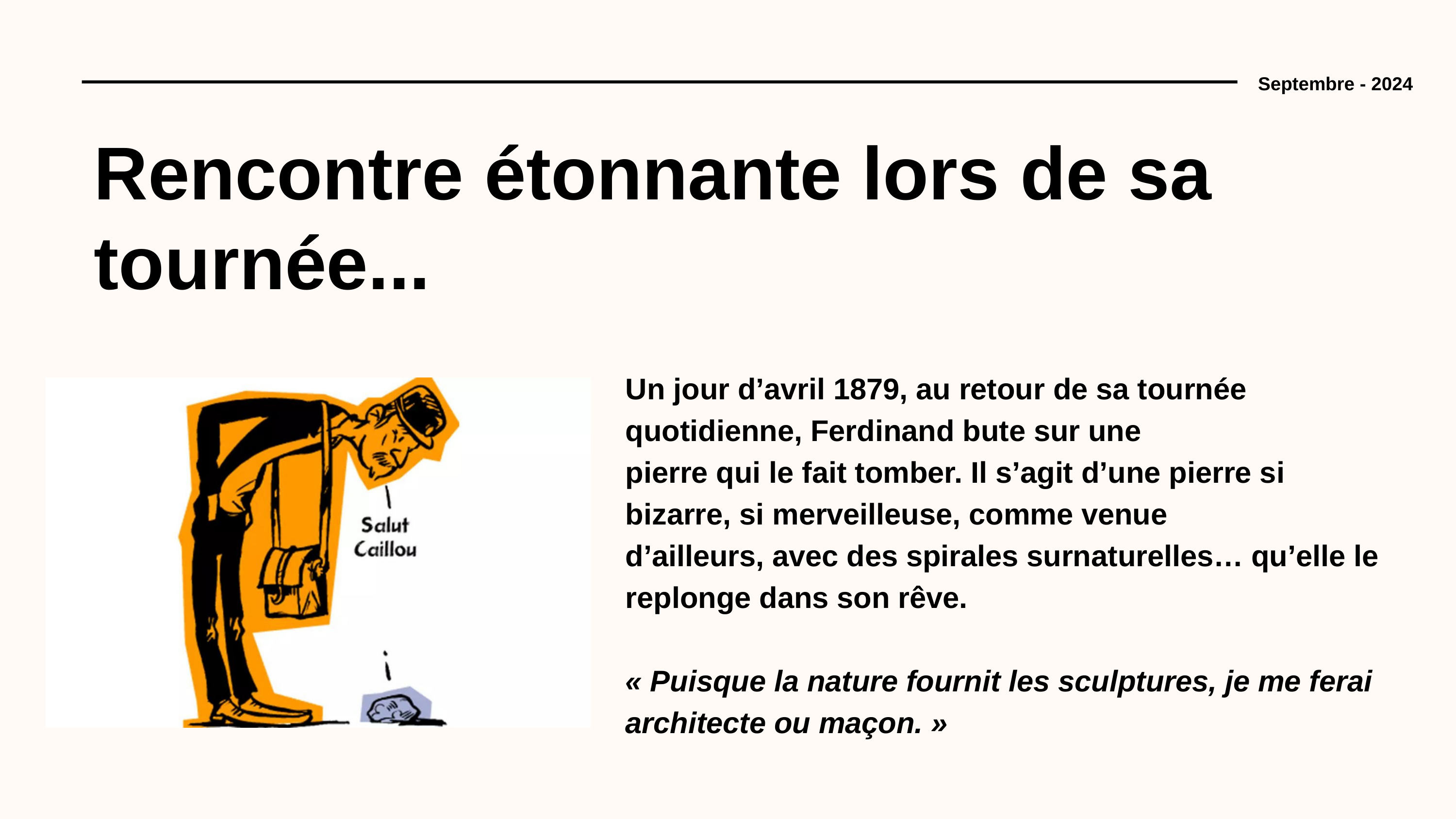

Septembre - 2024

Rencontre étonnante lors de sa tournée...
Un jour d’avril 1879, au retour de sa tournée quotidienne, Ferdinand bute sur une
pierre qui le fait tomber. Il s’agit d’une pierre si bizarre, si merveilleuse, comme venue
d’ailleurs, avec des spirales surnaturelles… qu’elle le replonge dans son rêve.

« Puisque la nature fournit les sculptures, je me ferai architecte ou maçon. »